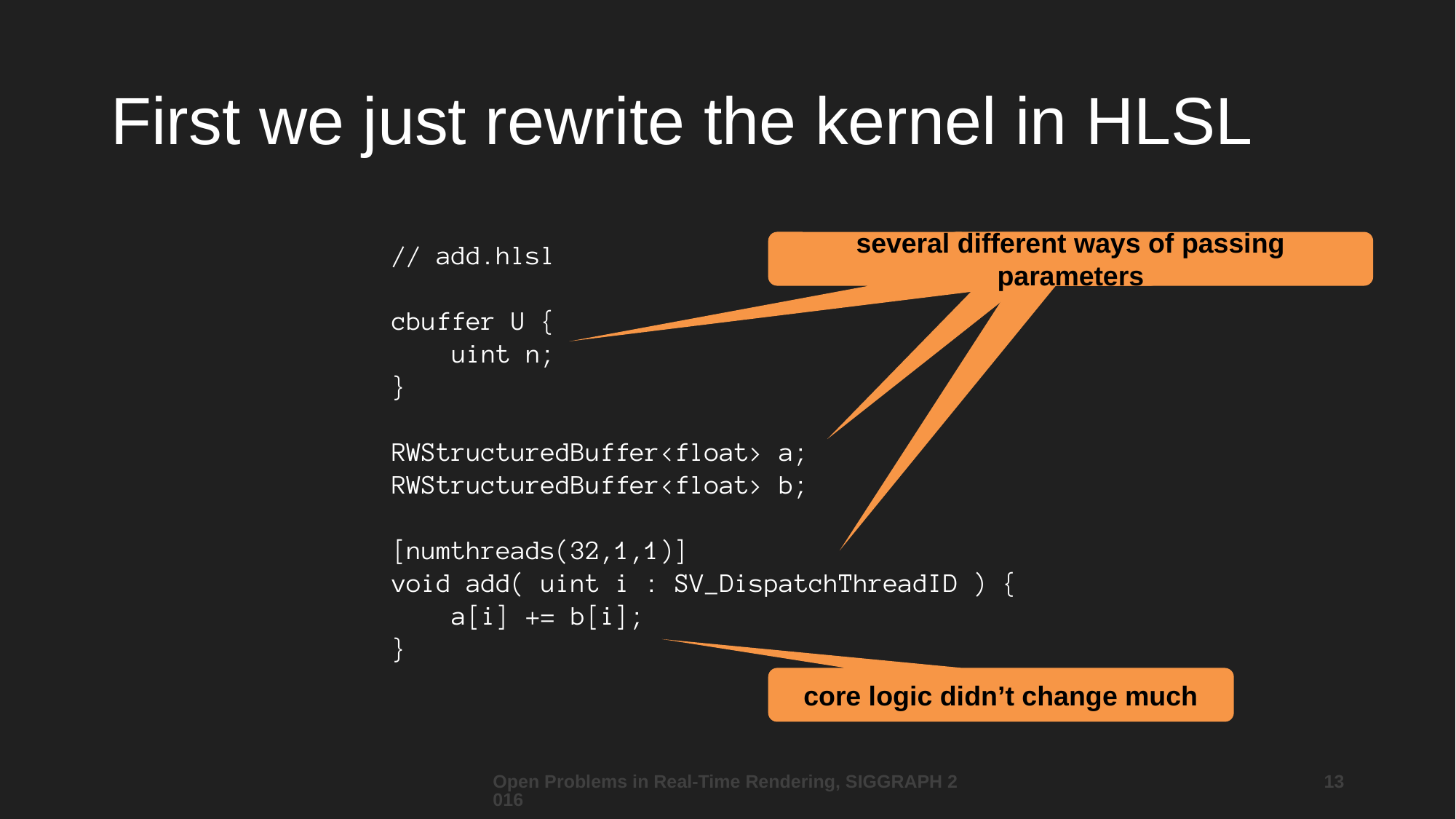

# First we just rewrite the kernel in HLSL

several different ways of passing parameters
// add.hlsl

cbuffer U {
    uint n;
}

RWStructuredBuffer<float> a;
RWStructuredBuffer<float> b;

[numthreads(32,1,1)]
void add( uint i : SV_DispatchThreadID ) {
    a[i] += b[i];
}
core logic didn’t change much
Open Problems in Real-Time Rendering, SIGGRAPH 2016
13